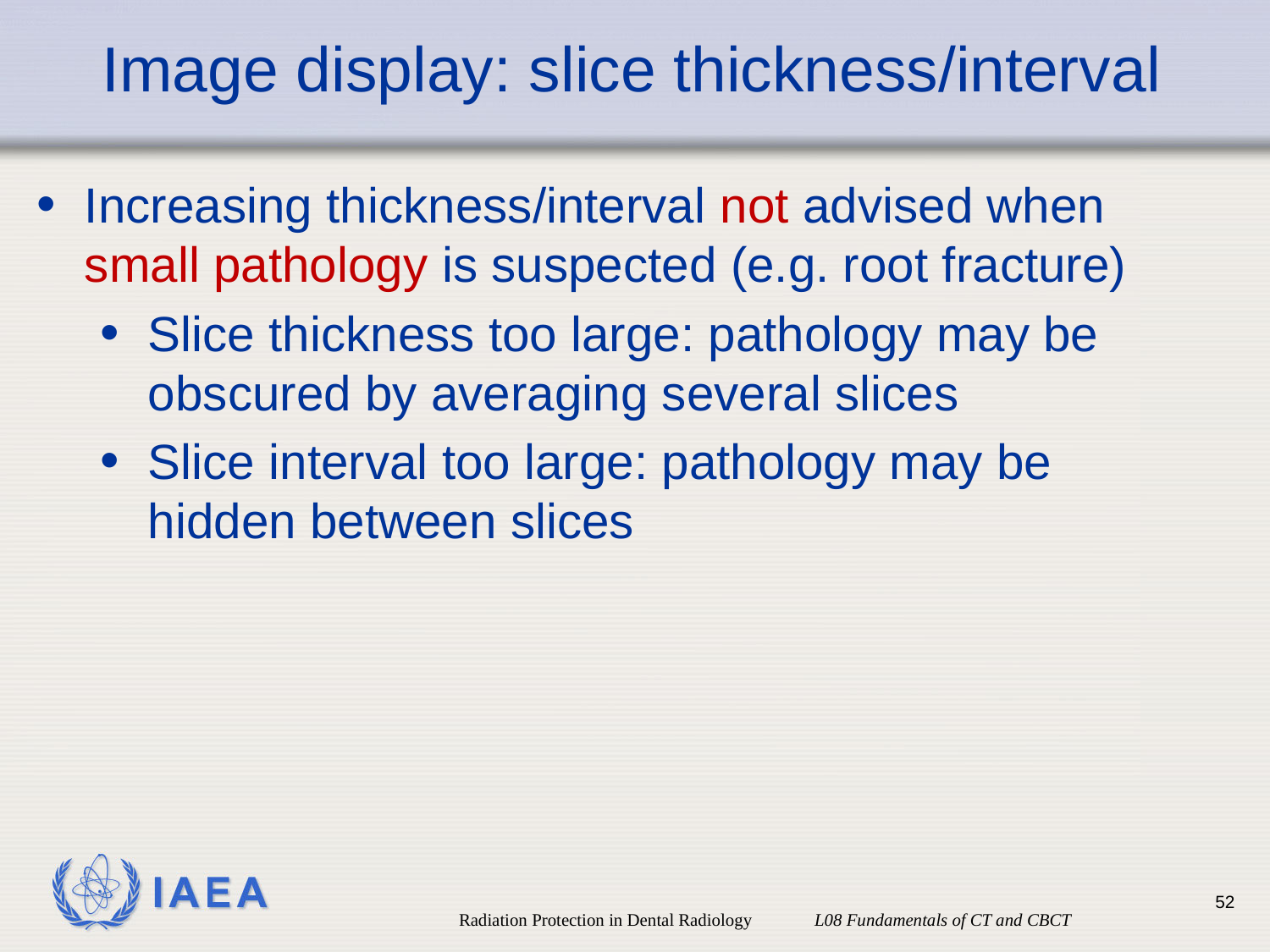

# Image display: slice thickness/interval
Increasing thickness/interval not advised when small pathology is suspected (e.g. root fracture)
Slice thickness too large: pathology may be obscured by averaging several slices
Slice interval too large: pathology may be hidden between slices

52
Radiation Protection in Dental Radiology              L08 Fundamentals of CT and CBCT